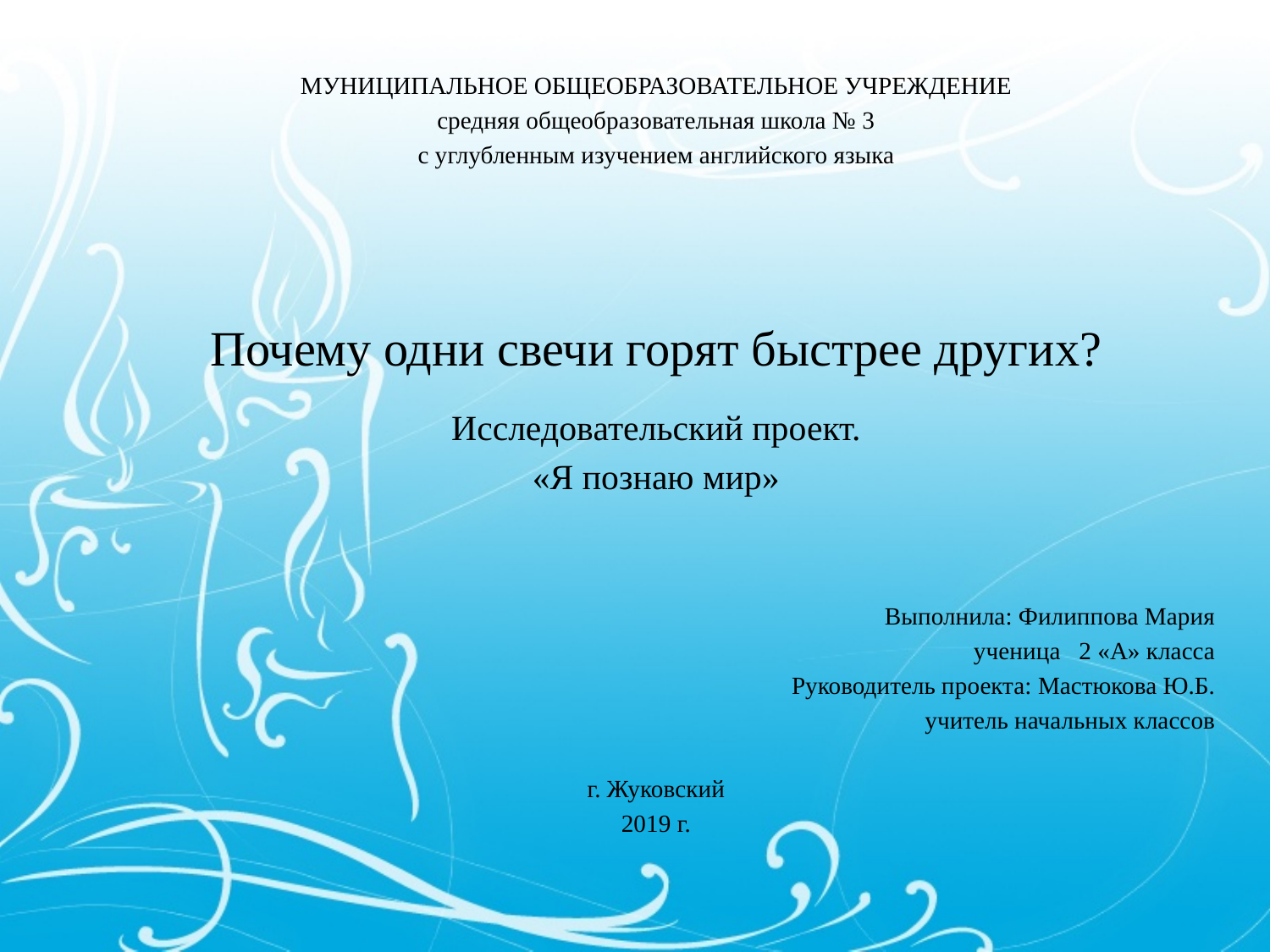

МУНИЦИПАЛЬНОЕ ОБЩЕОБРАЗОВАТЕЛЬНОЕ УЧРЕЖДЕНИЕ
средняя общеобразовательная школа № 3
с углубленным изучением английского языка

Почему одни свечи горят быстрее других?
Исследовательский проект.
«Я познаю мир»

Выполнила: Филиппова Мария
ученица   2 «А» класса
    Руководитель проекта: Мастюкова Ю.Б.
учитель начальных классов

г. Жуковский
2019 г.